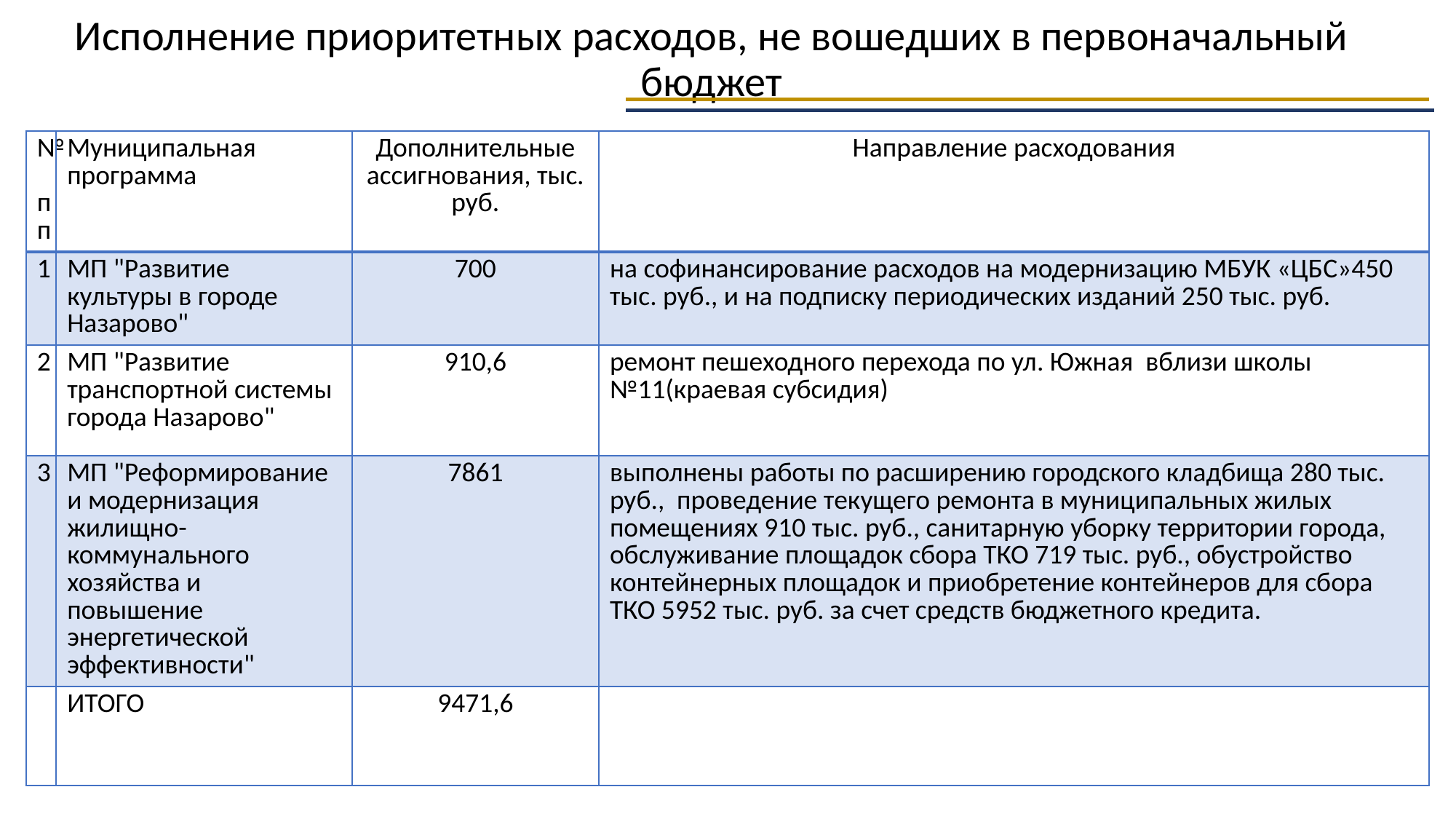

# Исполнение приоритетных расходов, не вошедших в первоначальный бюджет
| № пп | Муниципальная программа | Дополнительные ассигнования, тыс. руб. | Направление расходования |
| --- | --- | --- | --- |
| 1 | МП "Развитие культуры в городе Назарово" | 700 | на софинансирование расходов на модернизацию МБУК «ЦБС»450 тыс. руб., и на подписку периодических изданий 250 тыс. руб. |
| 2 | МП "Развитие транспортной системы города Назарово" | 910,6 | ремонт пешеходного перехода по ул. Южная вблизи школы №11(краевая субсидия) |
| 3 | МП "Реформирование и модернизация жилищно-коммунального хозяйства и повышение энергетической эффективности" | 7861 | выполнены работы по расширению городского кладбища 280 тыс. руб., проведение текущего ремонта в муниципальных жилых помещениях 910 тыс. руб., санитарную уборку территории города, обслуживание площадок сбора ТКО 719 тыс. руб., обустройство контейнерных площадок и приобретение контейнеров для сбора ТКО 5952 тыс. руб. за счет средств бюджетного кредита. |
|  | ИТОГО | 9471,6 |  |